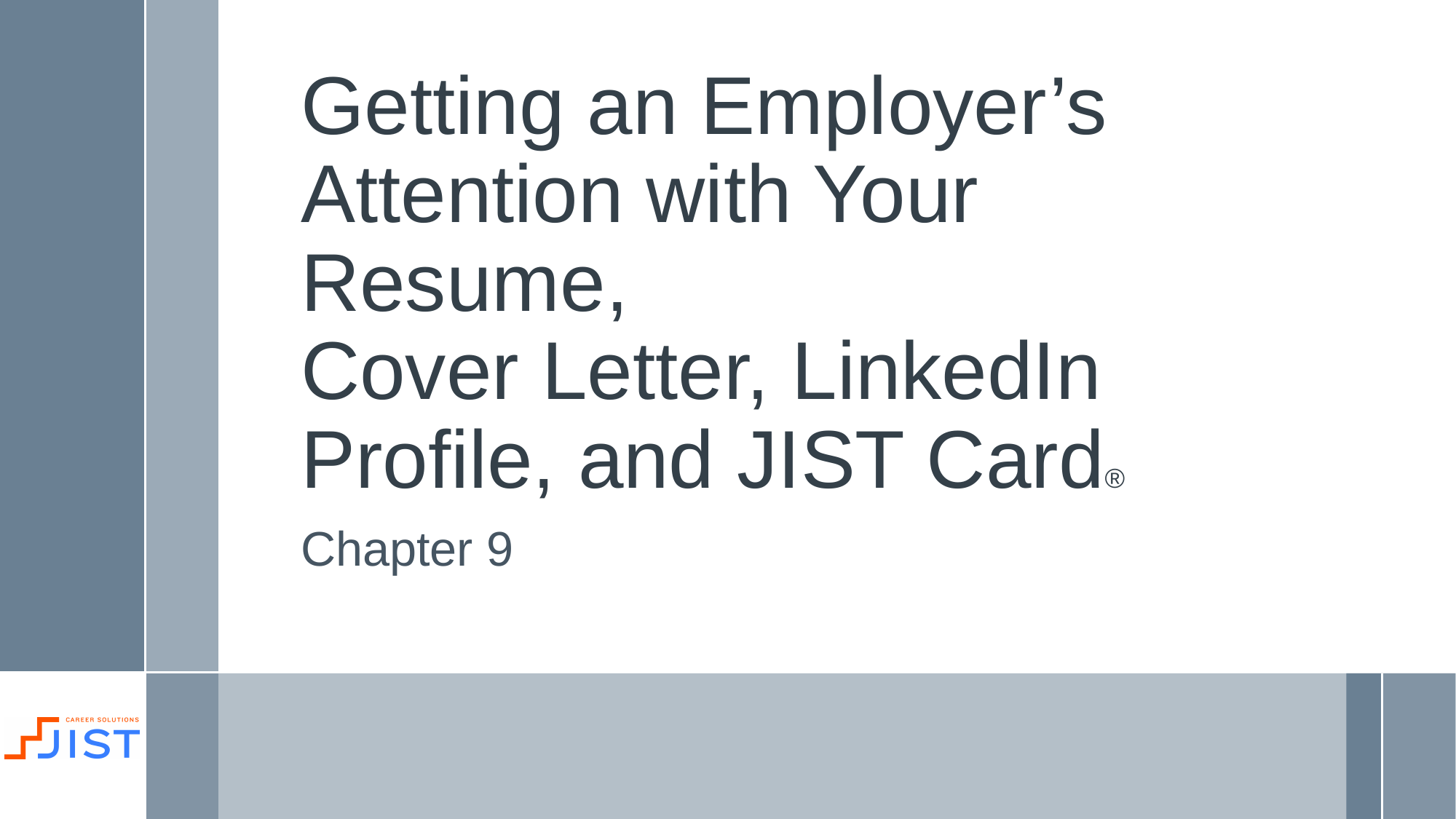

# Getting an Employer’s Attention with Your Resume, Cover Letter, LinkedIn Profile, and JIST Card®
Chapter 9